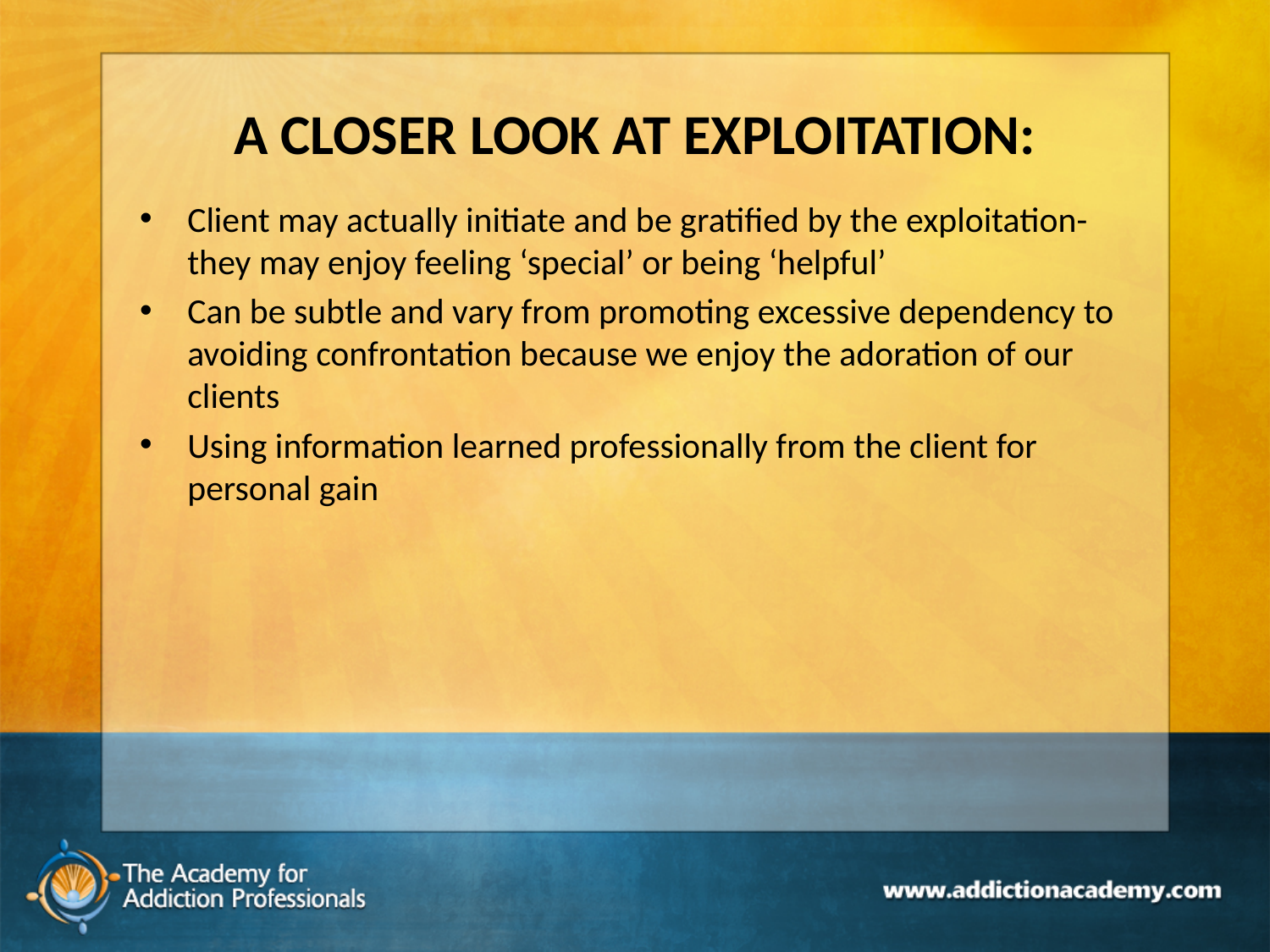

# A CLOSER LOOK AT EXPLOITATION:
Client may actually initiate and be gratified by the exploitation- they may enjoy feeling ‘special’ or being ‘helpful’
Can be subtle and vary from promoting excessive dependency to avoiding confrontation because we enjoy the adoration of our clients
Using information learned professionally from the client for personal gain